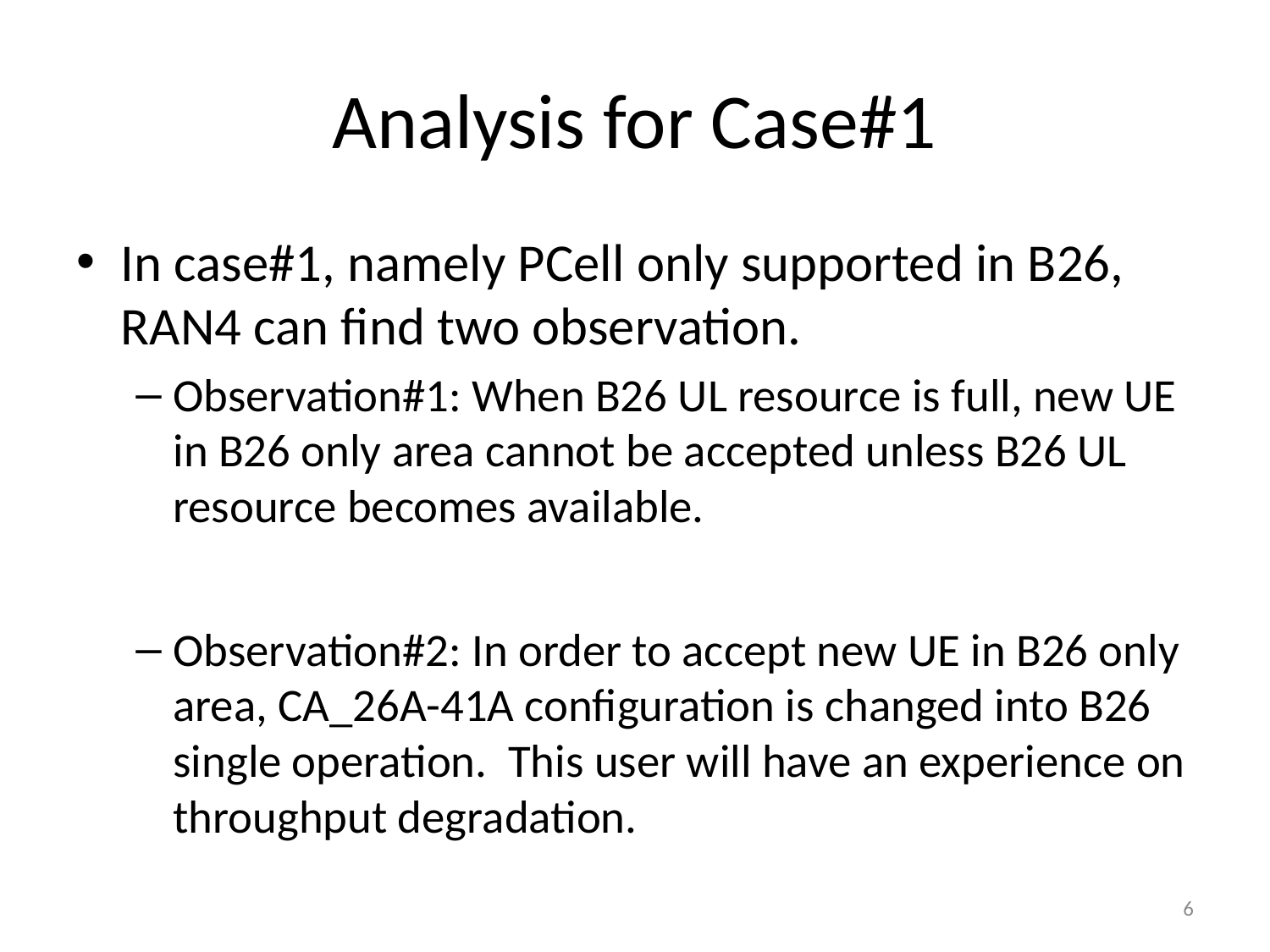

# Analysis for Case#1
In case#1, namely PCell only supported in B26, RAN4 can find two observation.
Observation#1: When B26 UL resource is full, new UE in B26 only area cannot be accepted unless B26 UL resource becomes available.

Observation#2: In order to accept new UE in B26 only area, CA_26A-41A configuration is changed into B26 single operation.  This user will have an experience on throughput degradation.
6